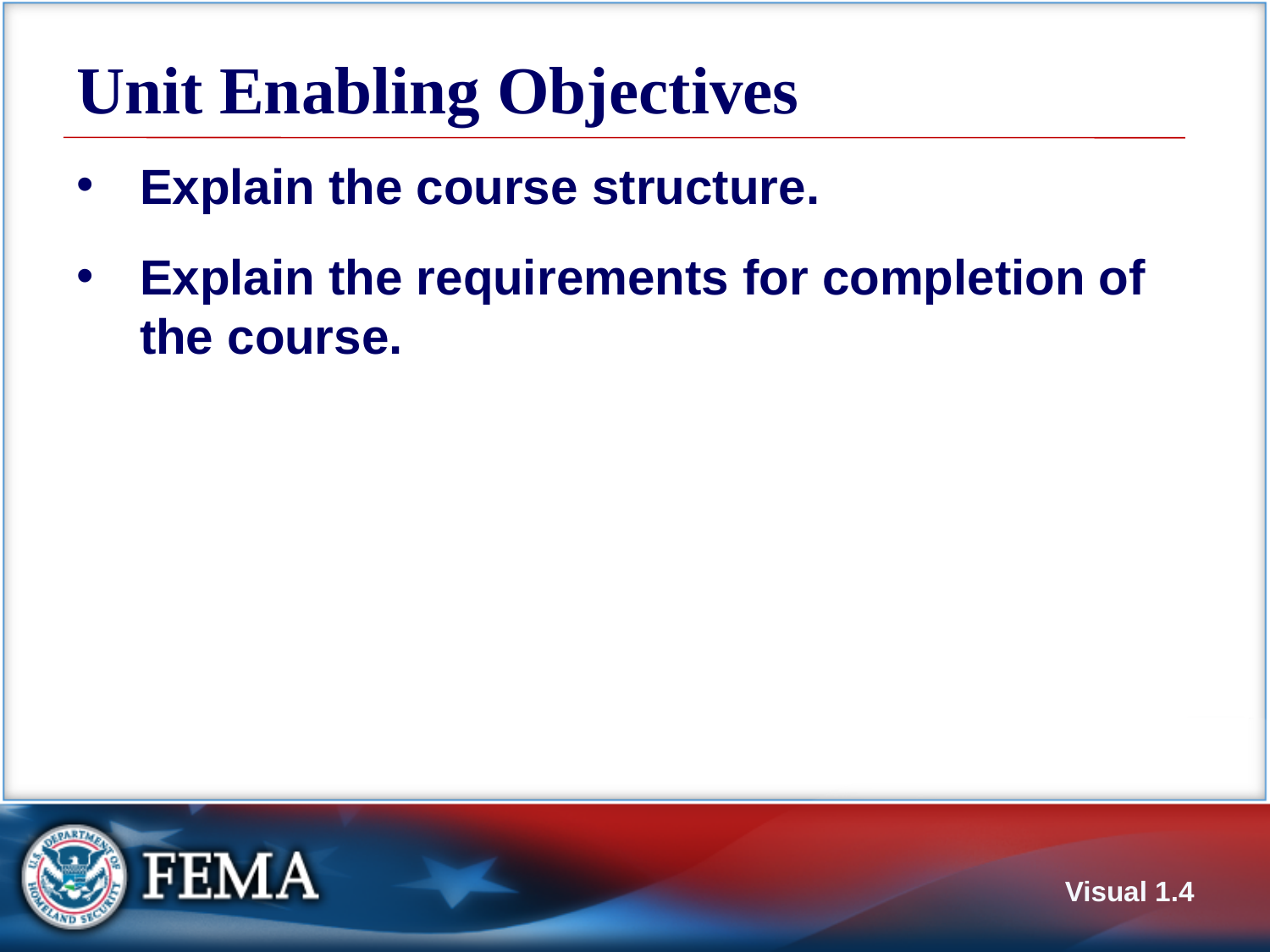

# Unit Enabling Objectives
Explain the course structure.
Explain the requirements for completion of the course.
Visual 1.4